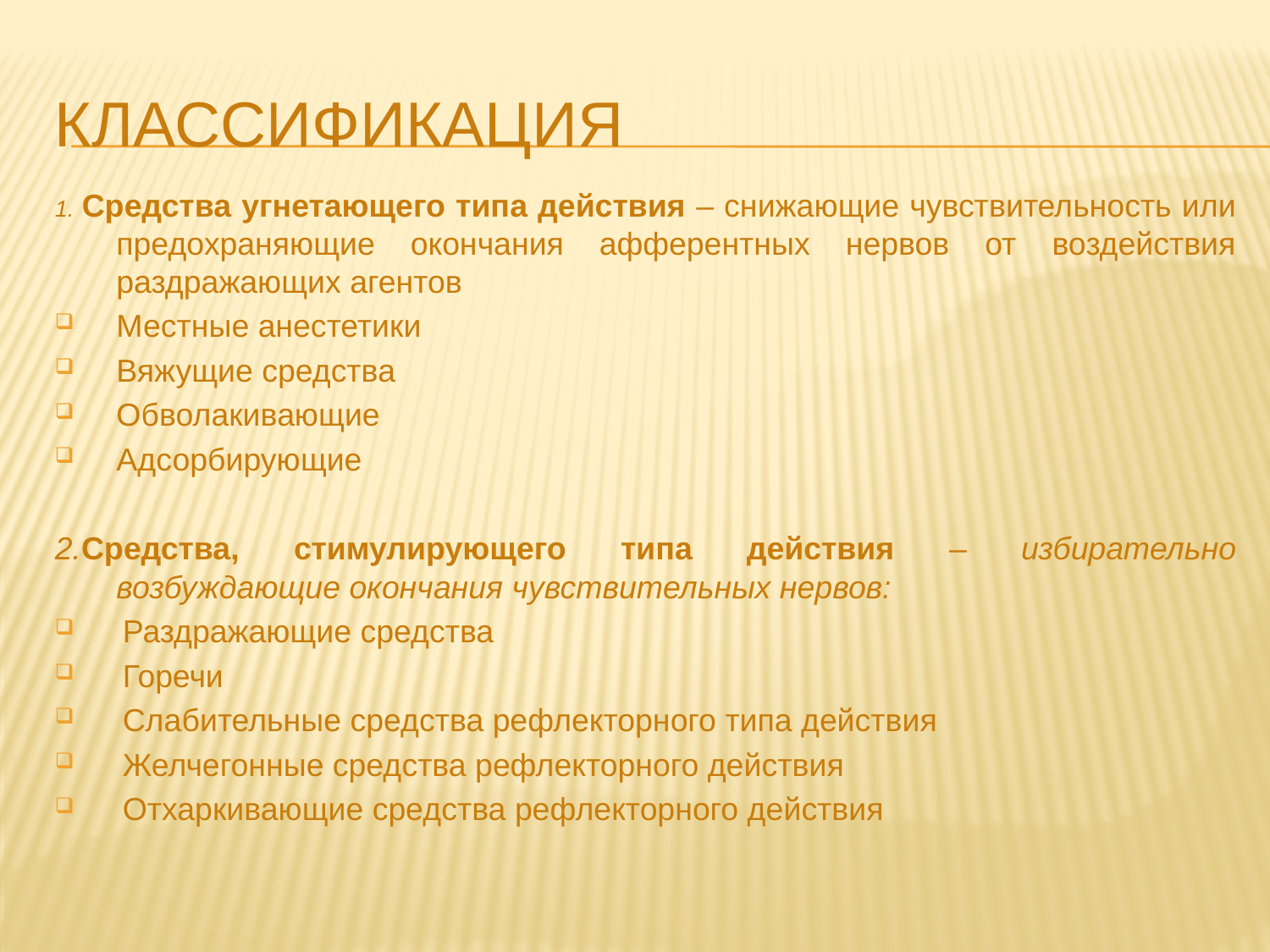

# Классификация
1. Средства угнетающего типа действия – снижающие чувствительность или предохраняющие окончания афферентных нервов от воздействия раздражающих агентов
Местные анестетики
Вяжущие средства
Обволакивающие
Адсорбирующие

2.Средства, стимулирующего типа действия – избирательно возбуждающие окончания чувствительных нервов:
   Раздражающие средства
   Горечи
   Слабительные средства рефлекторного типа действия
   Желчегонные средства рефлекторного действия
   Отхаркивающие средства рефлекторного действия